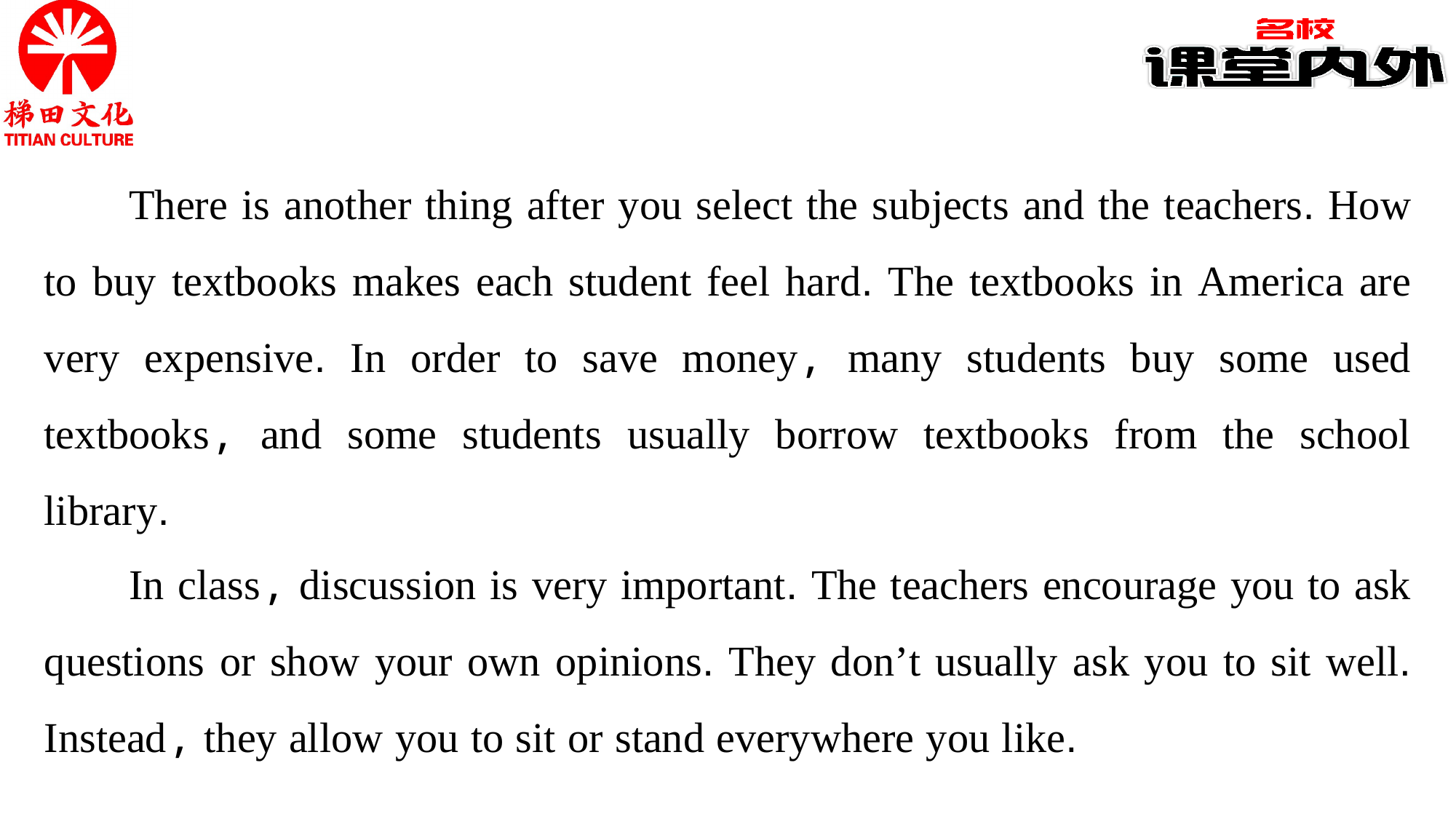

There is another thing after you select the subjects and the teachers. How to buy textbooks makes each student feel hard. The textbooks in America are very expensive. In order to save money, many students buy some used textbooks, and some students usually borrow textbooks from the school library.
In class, discussion is very important. The teachers encourage you to ask questions or show your own opinions. They don’t usually ask you to sit well. Instead, they allow you to sit or stand everywhere you like.